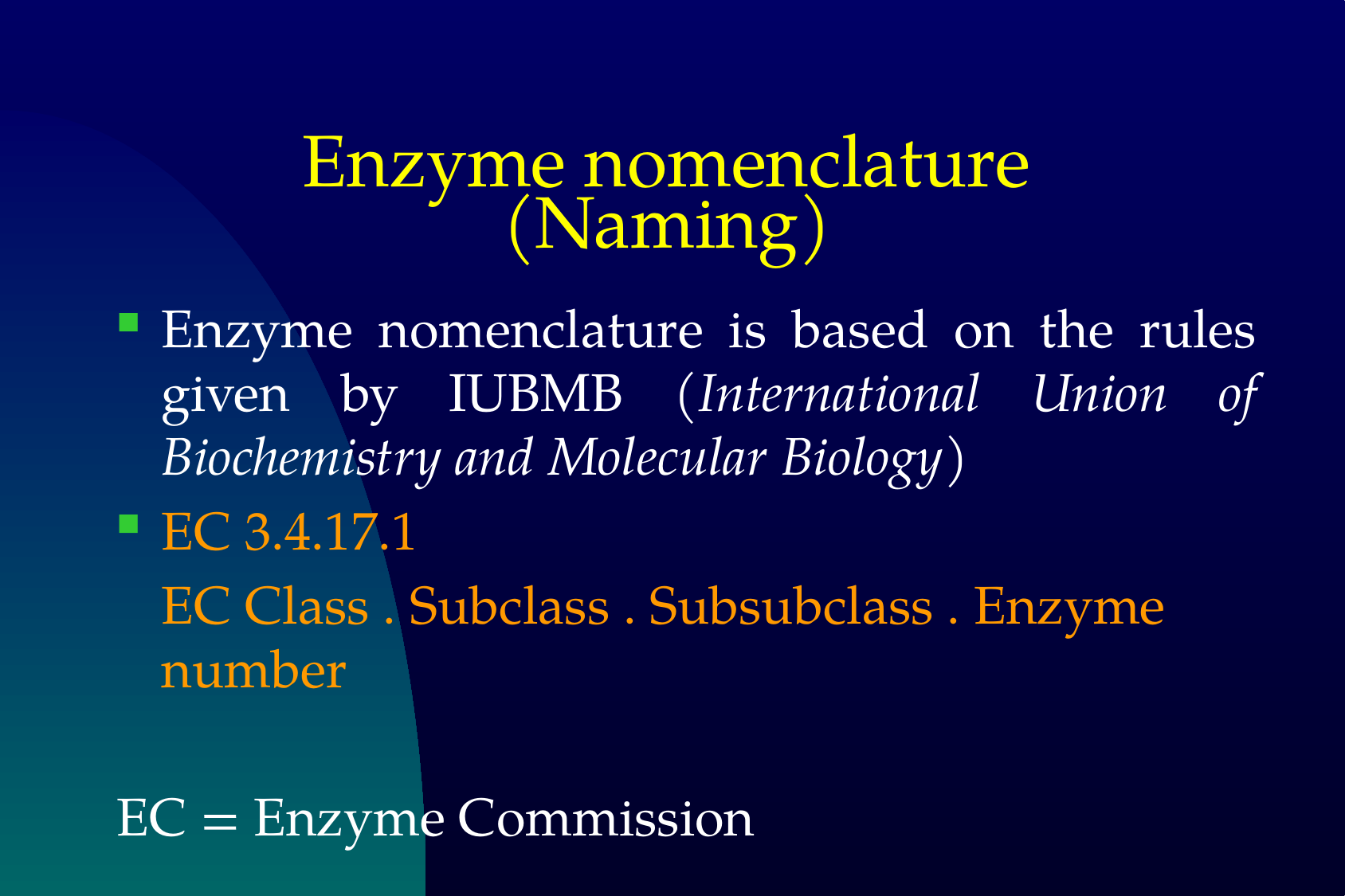

# Enzyme nomenclature (Naming)
Enzyme nomenclature is based on the rules given by IUBMB (International Union of Biochemistry and Molecular Biology)
EC 3.4.17.1
	EC Class . Subclass . Subsubclass . Enzyme number

EC = Enzyme Commission